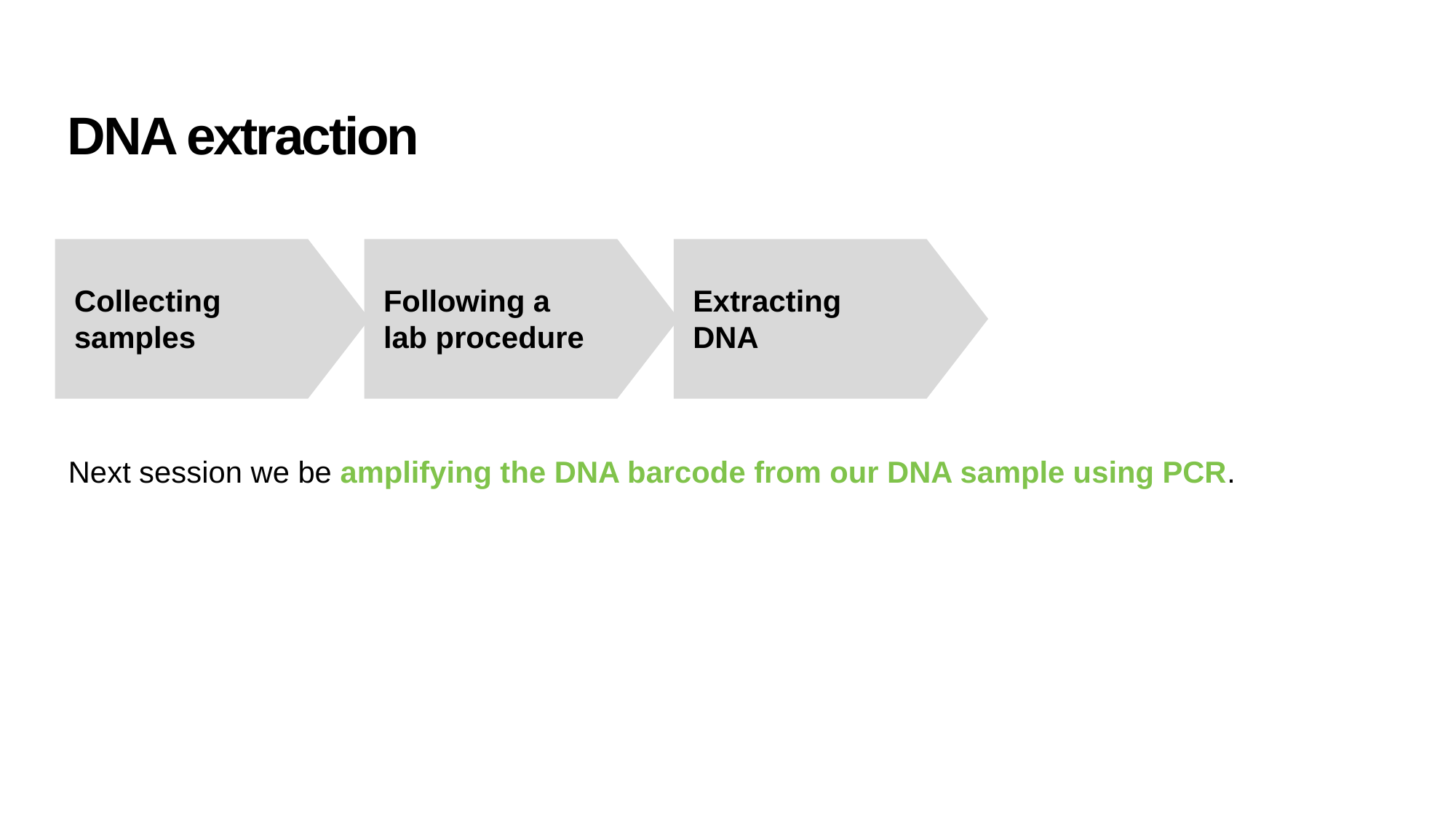

# DNA extraction

Collecting samples
Following a lab procedure
Extracting
DNA
Next session we be amplifying the DNA barcode from our DNA sample using PCR.